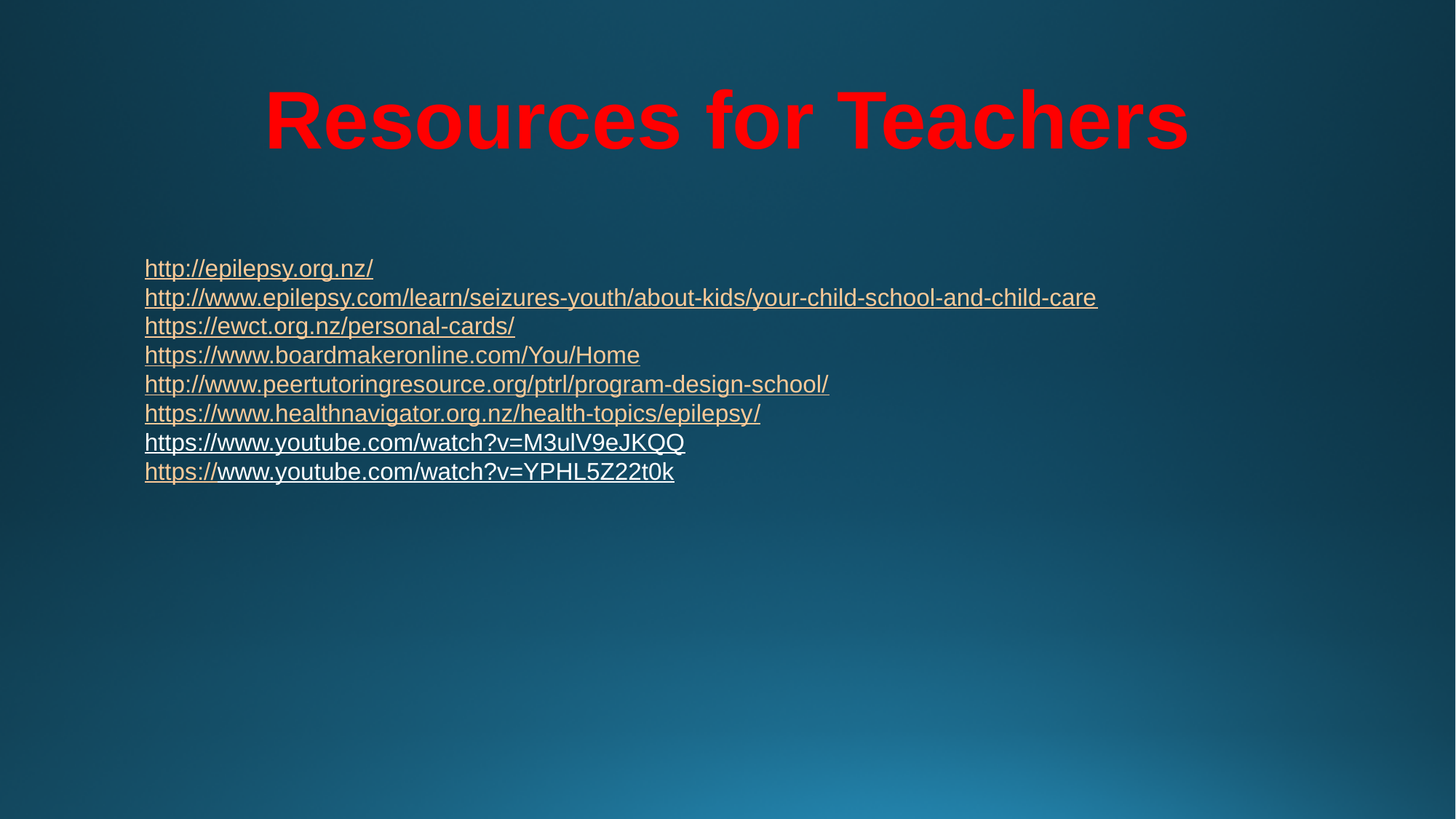

# Resources for Teachers

http://epilepsy.org.nz/
http://www.epilepsy.com/learn/seizures-youth/about-kids/your-child-school-and-child-care
https://ewct.org.nz/personal-cards/
https://www.boardmakeronline.com/You/Home
http://www.peertutoringresource.org/ptrl/program-design-school/
https://www.healthnavigator.org.nz/health-topics/epilepsy/
https://www.youtube.com/watch?v=M3ulV9eJKQQ
https://www.youtube.com/watch?v=YPHL5Z22t0k